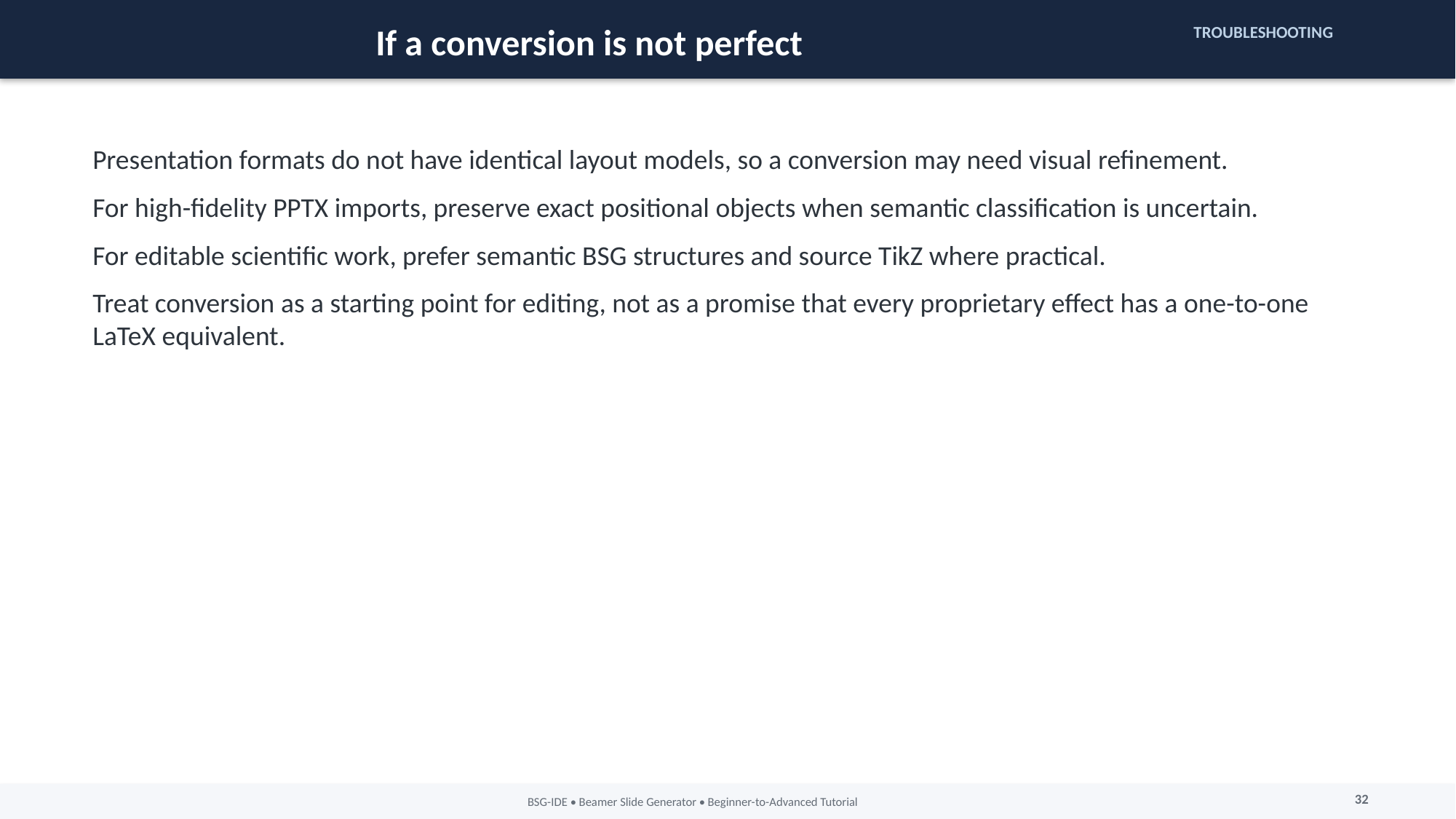

If a conversion is not perfect
TROUBLESHOOTING
Presentation formats do not have identical layout models, so a conversion may need visual refinement.
For high-fidelity PPTX imports, preserve exact positional objects when semantic classification is uncertain.
For editable scientific work, prefer semantic BSG structures and source TikZ where practical.
Treat conversion as a starting point for editing, not as a promise that every proprietary effect has a one-to-one LaTeX equivalent.

32
BSG-IDE • Beamer Slide Generator • Beginner-to-Advanced Tutorial